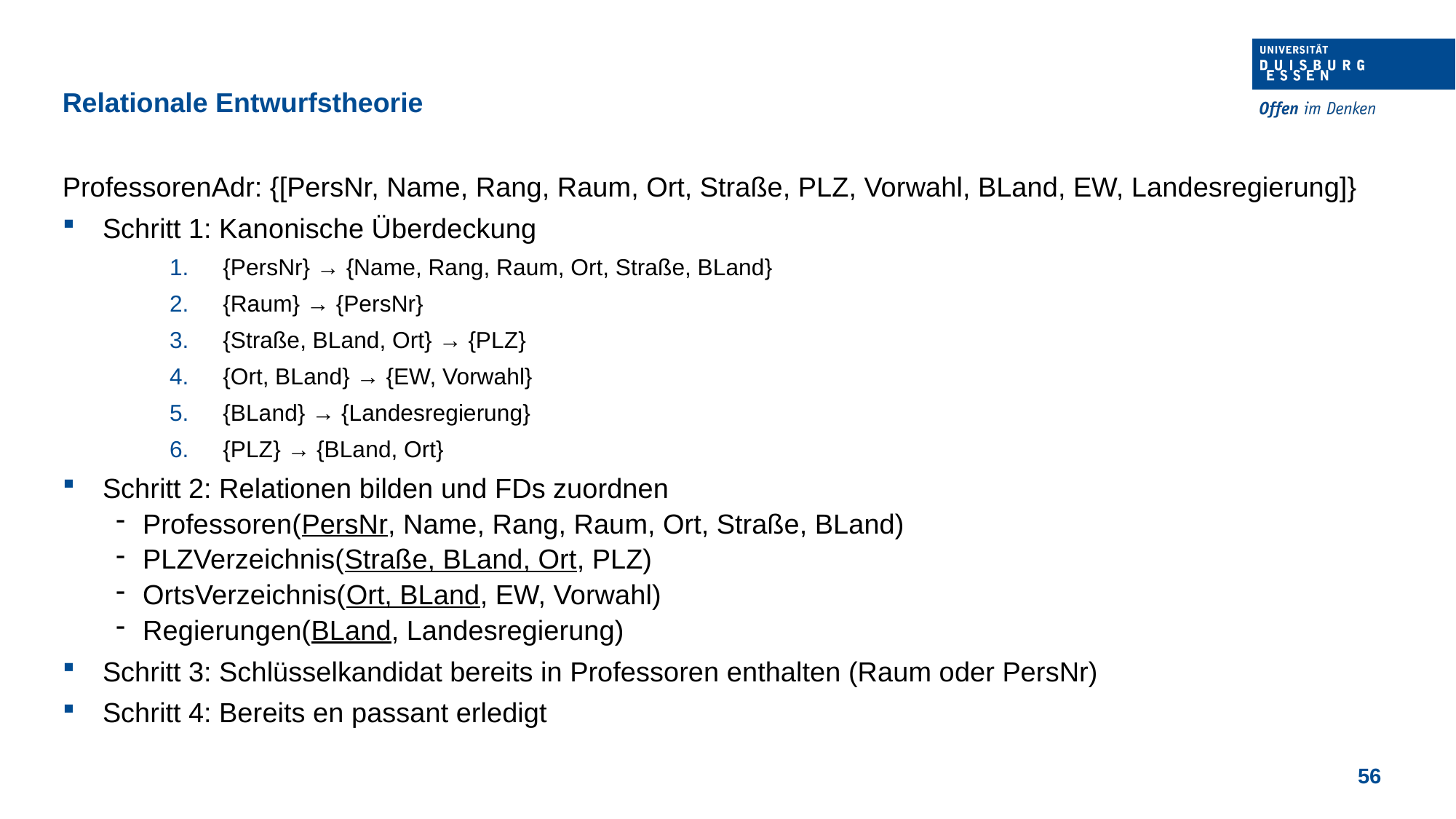

Relationale Entwurfstheorie

ProfessorenAdr: {[PersNr, Name, Rang, Raum, Ort, Straße, PLZ, Vorwahl, BLand, EW, Landesregierung]}
Schritt 1: Kanonische Überdeckung
{PersNr} → {Name, Rang, Raum, Ort, Straße, BLand}
{Raum} → {PersNr}
{Straße, BLand, Ort} → {PLZ}
{Ort, BLand} → {EW, Vorwahl}
{BLand} → {Landesregierung}
{PLZ} → {BLand, Ort}
Schritt 2: Relationen bilden und FDs zuordnen
Professoren(PersNr, Name, Rang, Raum, Ort, Straße, BLand)
PLZVerzeichnis(Straße, BLand, Ort, PLZ)
OrtsVerzeichnis(Ort, BLand, EW, Vorwahl)
Regierungen(BLand, Landesregierung)
Schritt 3: Schlüsselkandidat bereits in Professoren enthalten (Raum oder PersNr)
Schritt 4: Bereits en passant erledigt
56